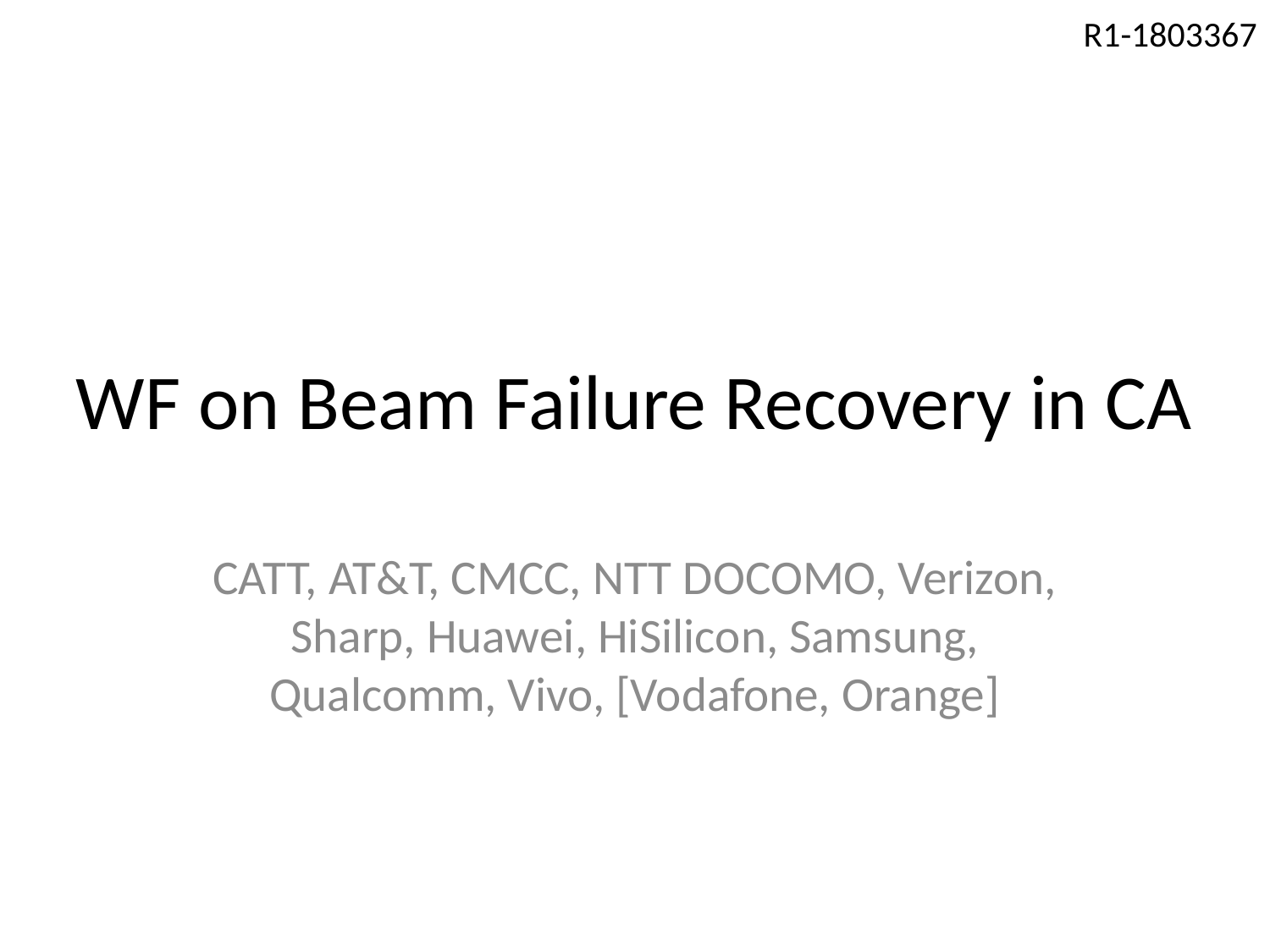

R1-1803367
# WF on Beam Failure Recovery in CA
CATT, AT&T, CMCC, NTT DOCOMO, Verizon, Sharp, Huawei, HiSilicon, Samsung, Qualcomm, Vivo, [Vodafone, Orange]